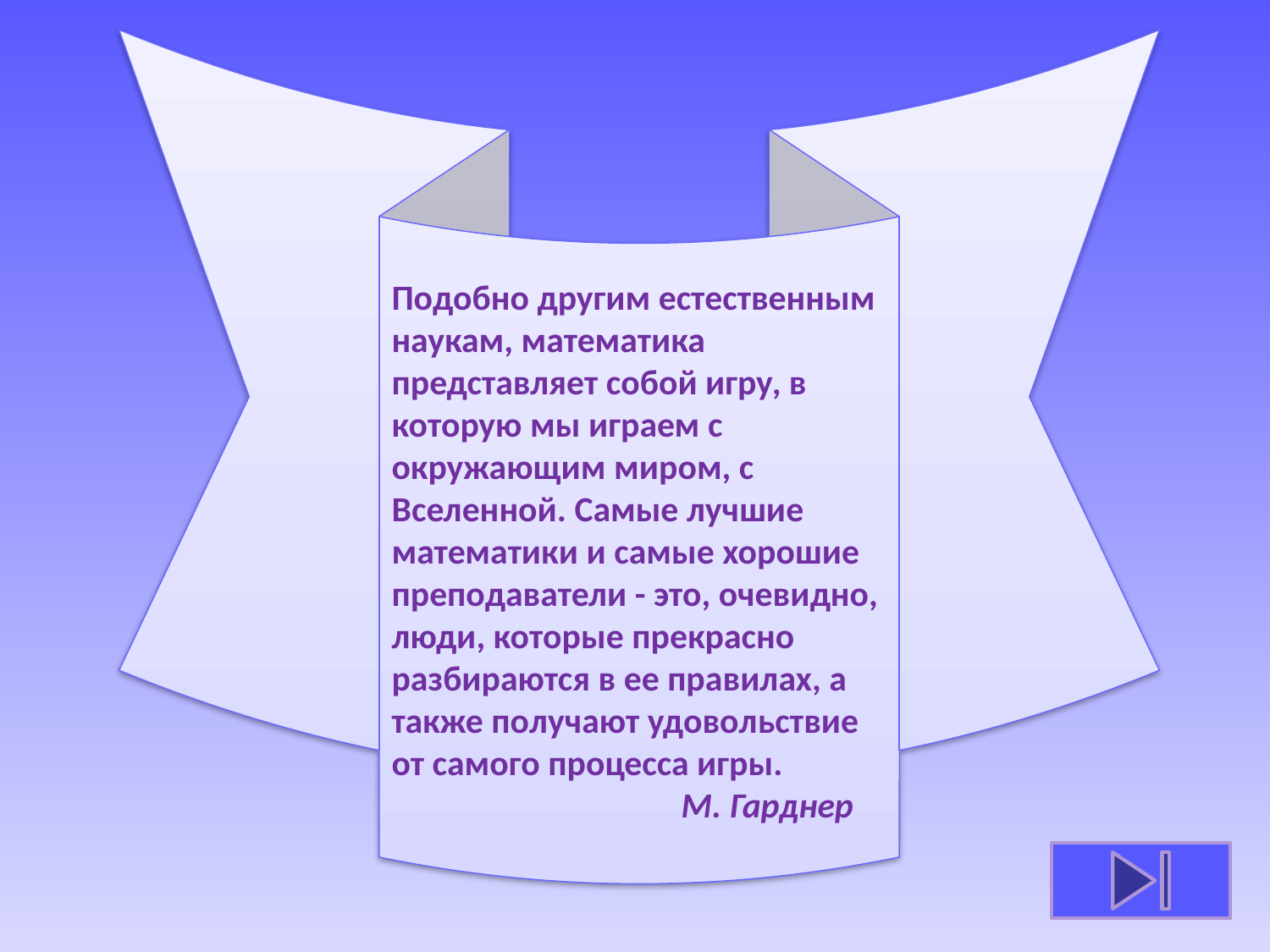

Подобно другим естественным наукам, математика представляет собой игру, в которую мы играем с окружающим миром, с Вселенной. Самые лучшие математики и самые хорошие преподаватели - это, очевидно, люди, которые прекрасно разбираются в ее правилах, а также получают удовольствие от самого процесса игры.
                                    М. Гарднер